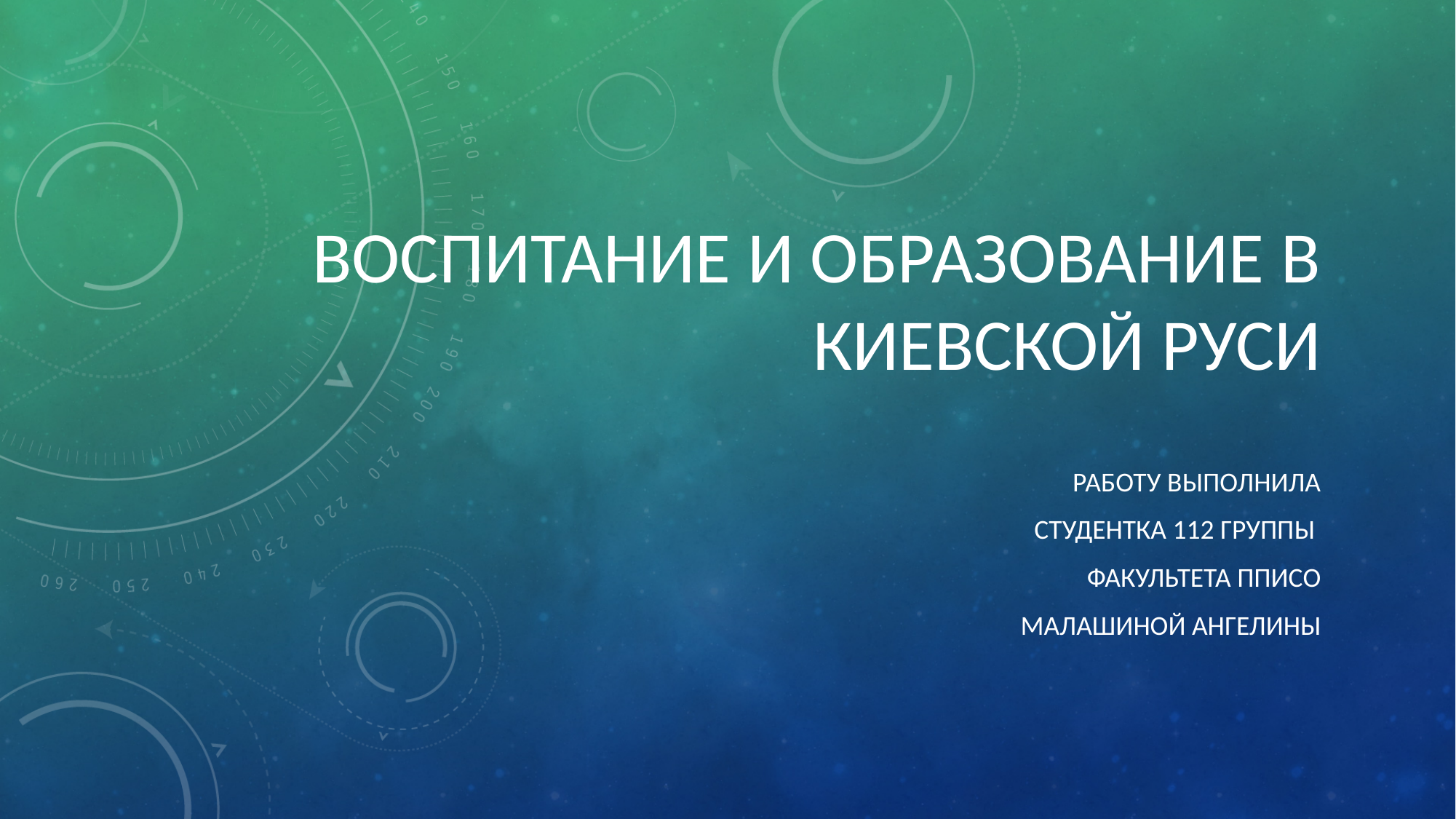

# Воспитание и образование в киевской руси
Работу выполнила
Студентка 112 группы
факультета ППиСО
Малашиной ангелины